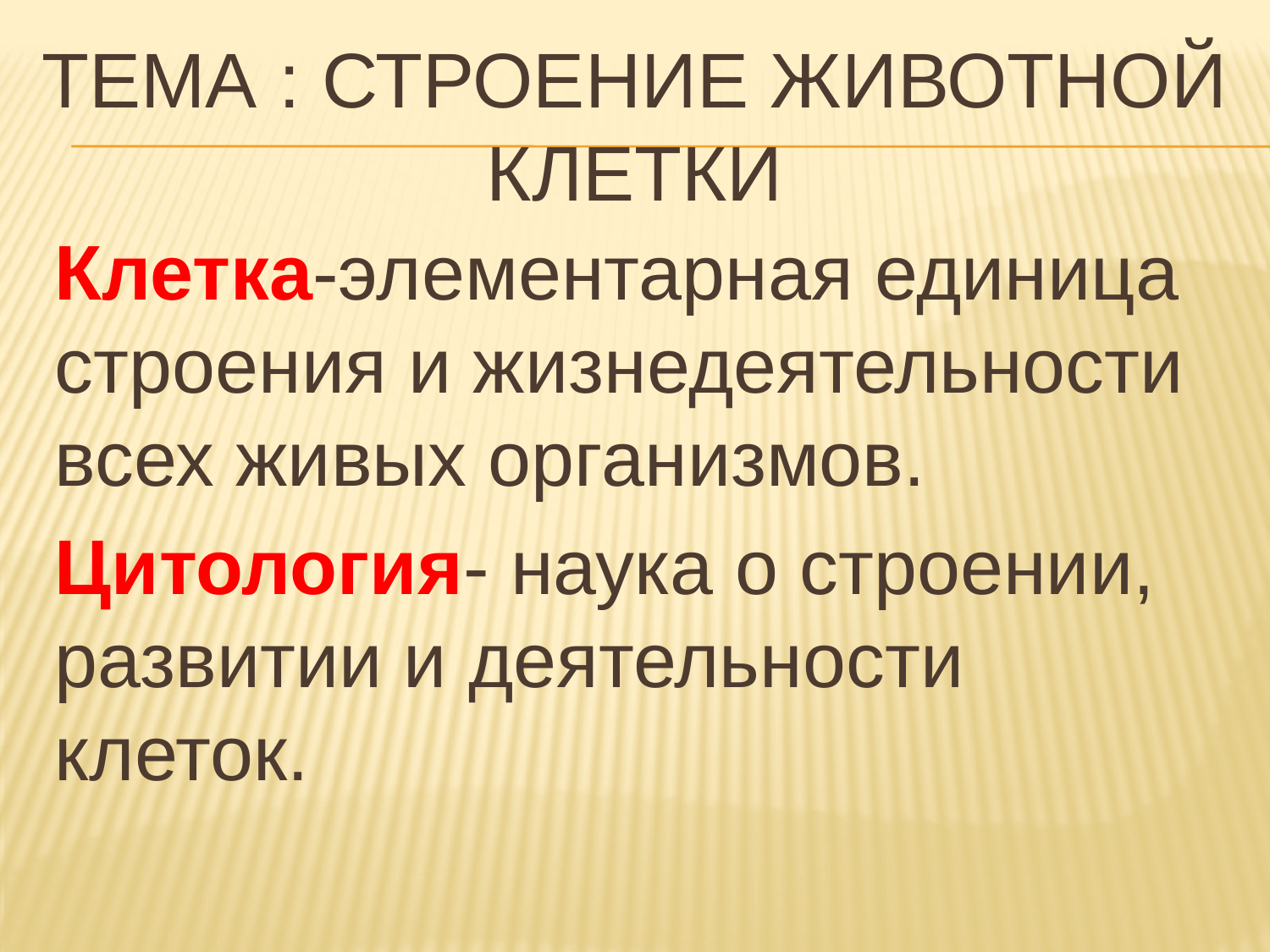

# Тема : Строение животной клетки
Клетка-элементарная единица строения и жизнедеятельности всех живых организмов.
Цитология- наука о строении, развитии и деятельности клеток.